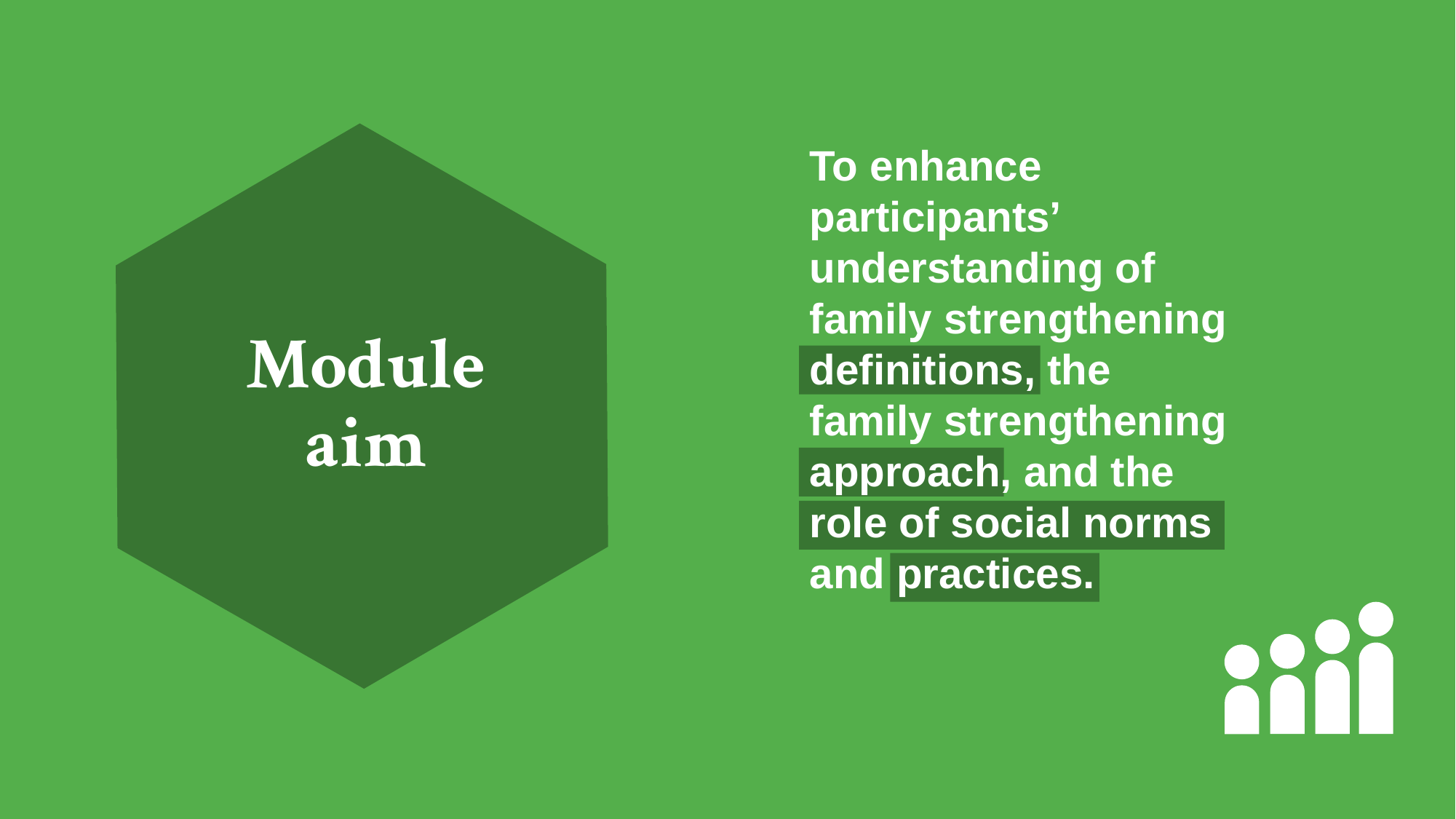

To enhance participants’ understanding of family strengthening definitions, the family strengthening approach, and the role of social norms and practices.

# Module aim